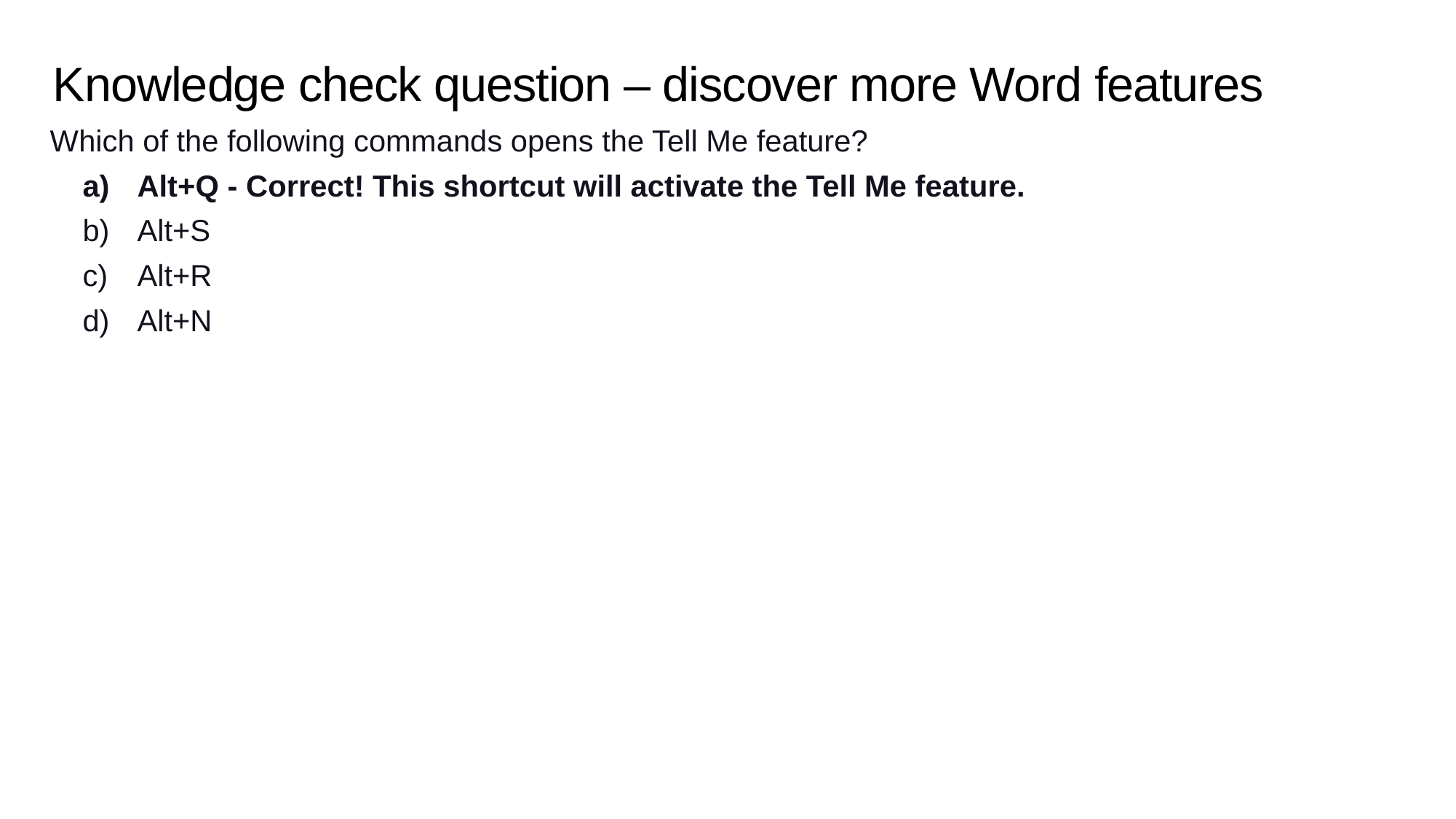

# Knowledge check question – discover more Word features
Which of the following commands opens the Tell Me feature?
Alt+Q - Correct! This shortcut will activate the Tell Me feature.
Alt+S
Alt+R
Alt+N